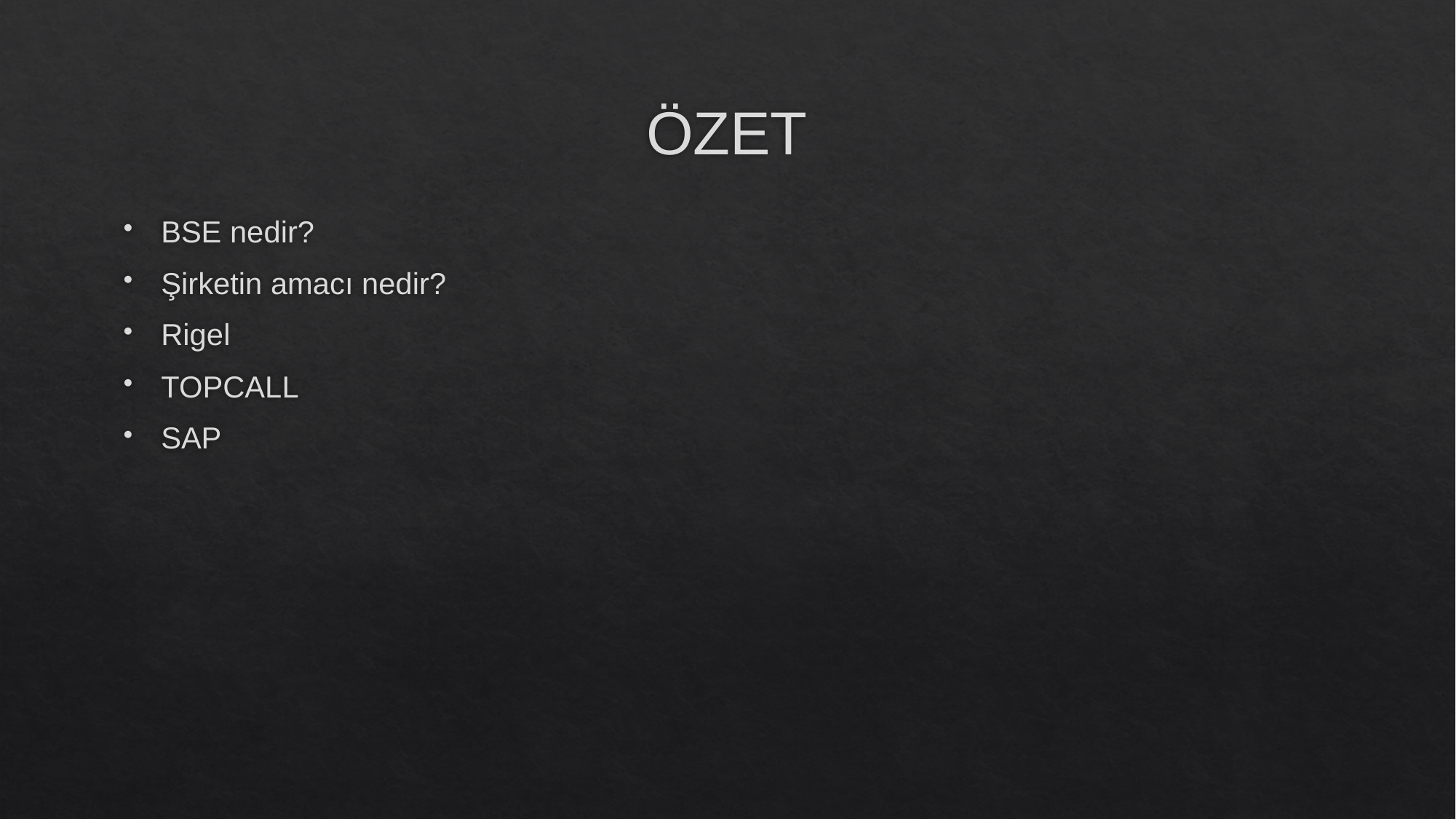

# ÖZET
BSE nedir?
Şirketin amacı nedir?
Rigel
TOPCALL
SAP